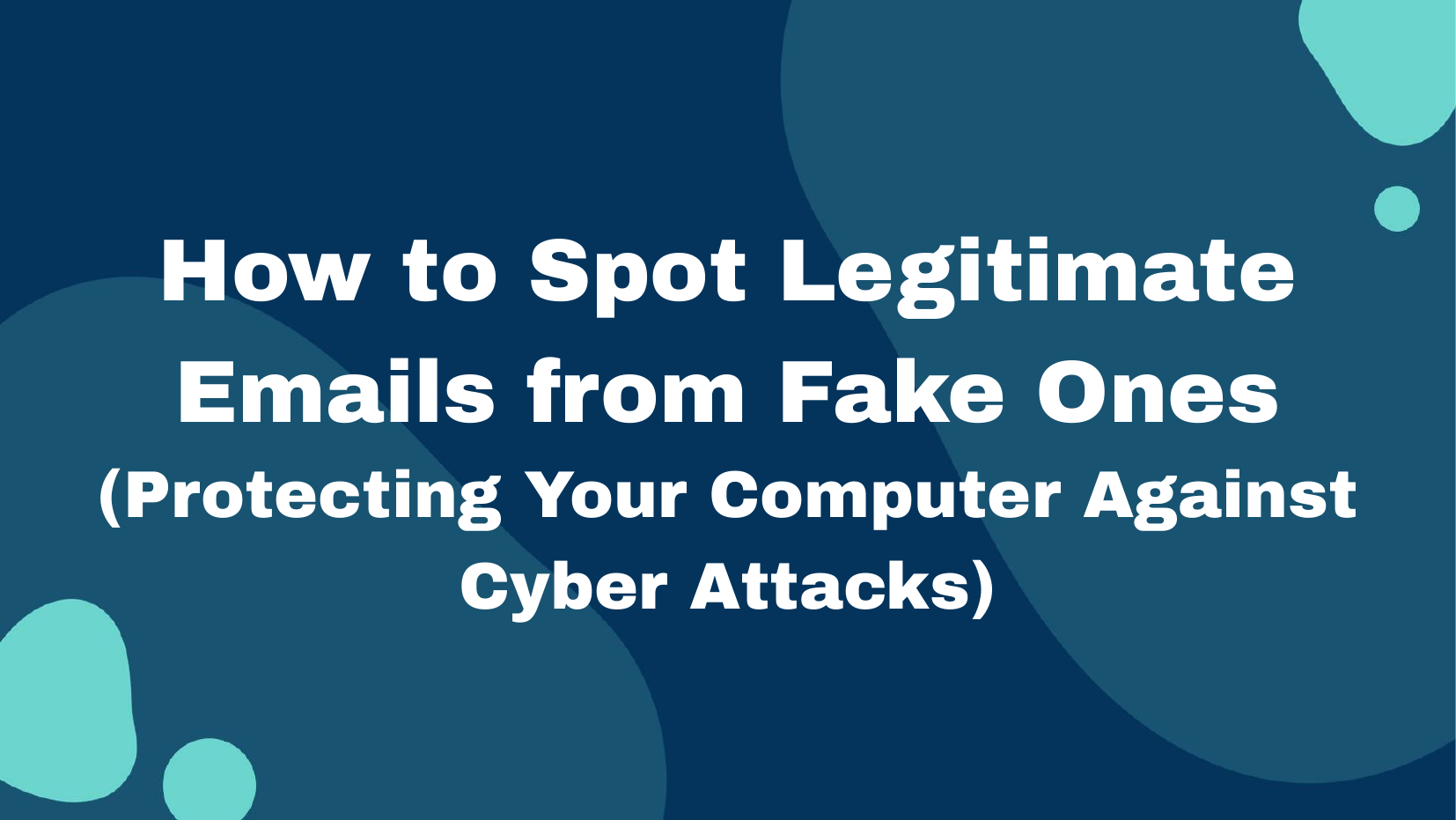

# How to Spot Legitimate Emails from Fake Ones (Protecting Your Computer Against Cyber Attacks)